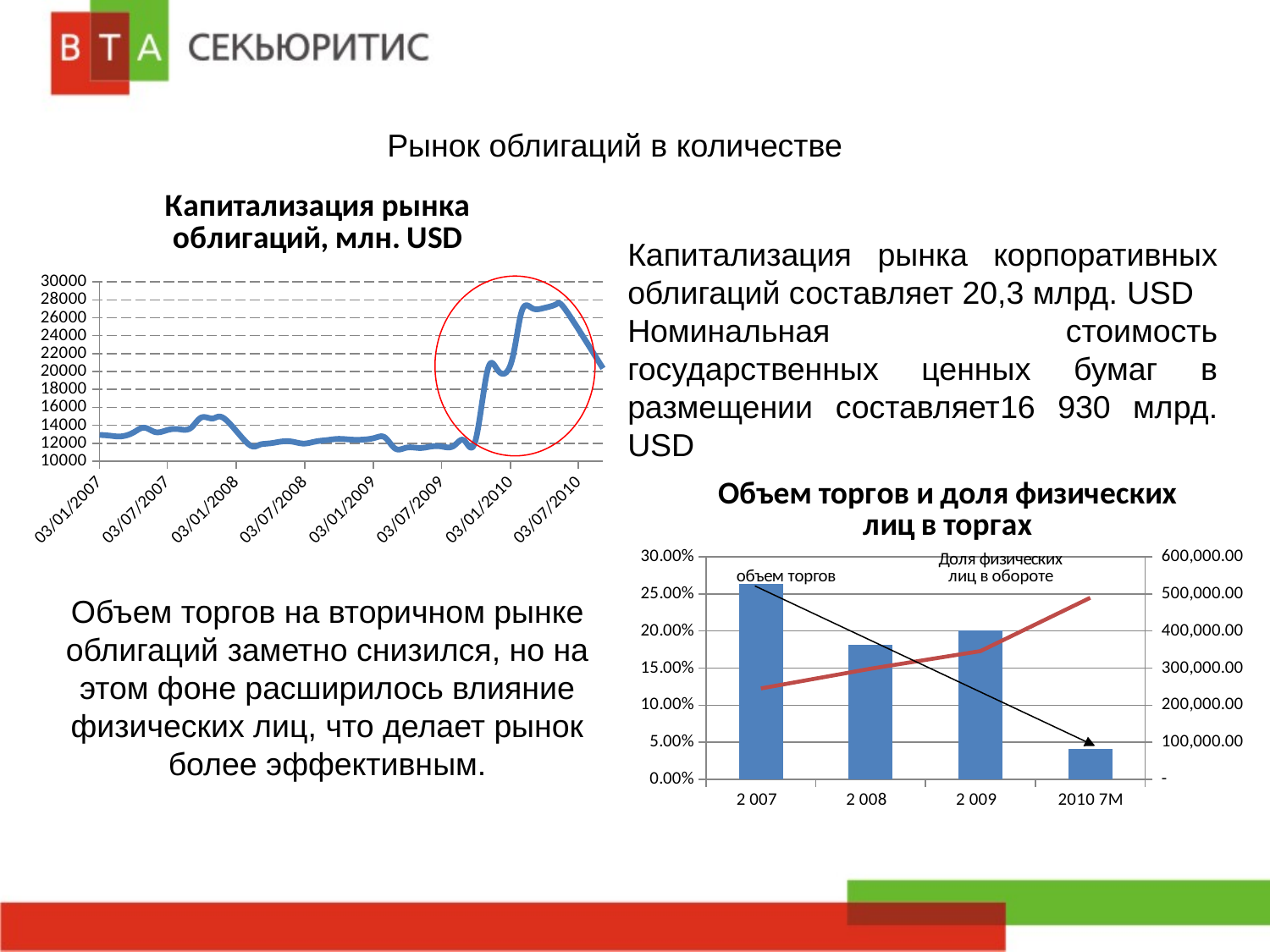

Рынок облигаций в количестве

### Chart: Капитализация рынка облигаций, млн. USD

| Category |  |
|---|---|
| 39085 | 12927.738048297915 |
| 39114 | 12834.439727006013 |
| 39142 | 12763.0387790734 |
| 39174 | 13168.00925197061 |
| 39204 | 13733.3865622987 |
| 39234 | 13233.027352194013 |
| 39265 | 13458.3418622809 |
| 39295 | 13568.9334654401 |
| 39327 | 13668.691614335004 |
| 39356 | 14863.3059611395 |
| 39387 | 14760.160735564386 |
| 39419 | 14701.935326699186 |
| 39085 | 12927.738048297915 |
| 39479 | 11998.299674697288 |
| 39510 | 11806.543013295804 |
| 39539 | 11982.915850315 |
| 39572 | 12199.326764941387 |
| 39601 | 12156.9839489916 |
| 39630 | 11959.2988325301 |
| 39661 | 12189.75030348438 |
| 39693 | 12355.044416487704 |
| 39722 | 12480.8815318506 |
| 39755 | 12402.019181936204 |
| 39783 | 12391.5467298694 |
| 39818 | 12586.89719012699 |
| 39846 | 12631.459252136818 |
| 39874 | 11381.473199256487 |
| 39904 | 11509.219276919715 |
| 39937 | 11465.9538166169 |
| 39965 | 11606.126052636313 |
| 39995 | 11645.373841538712 |
| 40028 | 11668.6143137406 |
| 40057 | 12312.9096968915 |
| 40087 | 12274.821882557802 |
| 40119 | 20091.847676142297 |
| 40148 | 20056.6308835451 |
| 40183 | 21060.3745321884 |
| 40210 | 26660.851920311896 |
| 40238 | 27068.91849628332 |
| 40269 | 27078.434700185 |
| 40302 | 27502.0983268043 |
| 40330 | 26721.4449969063 |
| 40427 | 20341.3 |
Капитализация рынка корпоративных облигаций составляет 20,3 млрд. USD
Номинальная стоимость государственных ценных бумаг в размещении составляет16 930 млрд. USD

### Chart: Объем торгов и доля физических лиц в торгах

| Category |  |  |
|---|---|---|
|  2 007    | 526517.9 | 0.12263170710815371 |
|  2 008    | 363378.0702 | 0.14921204409819747 |
|  2 009    | 401607.43020000093 | 0.1728454208141298 |
| 2010 7М | 81797.20000000001 | 0.24475824600353074 |
Объем торгов на вторичном рынке облигаций заметно снизился, но на этом фоне расширилось влияние физических лиц, что делает рынок более эффективным.